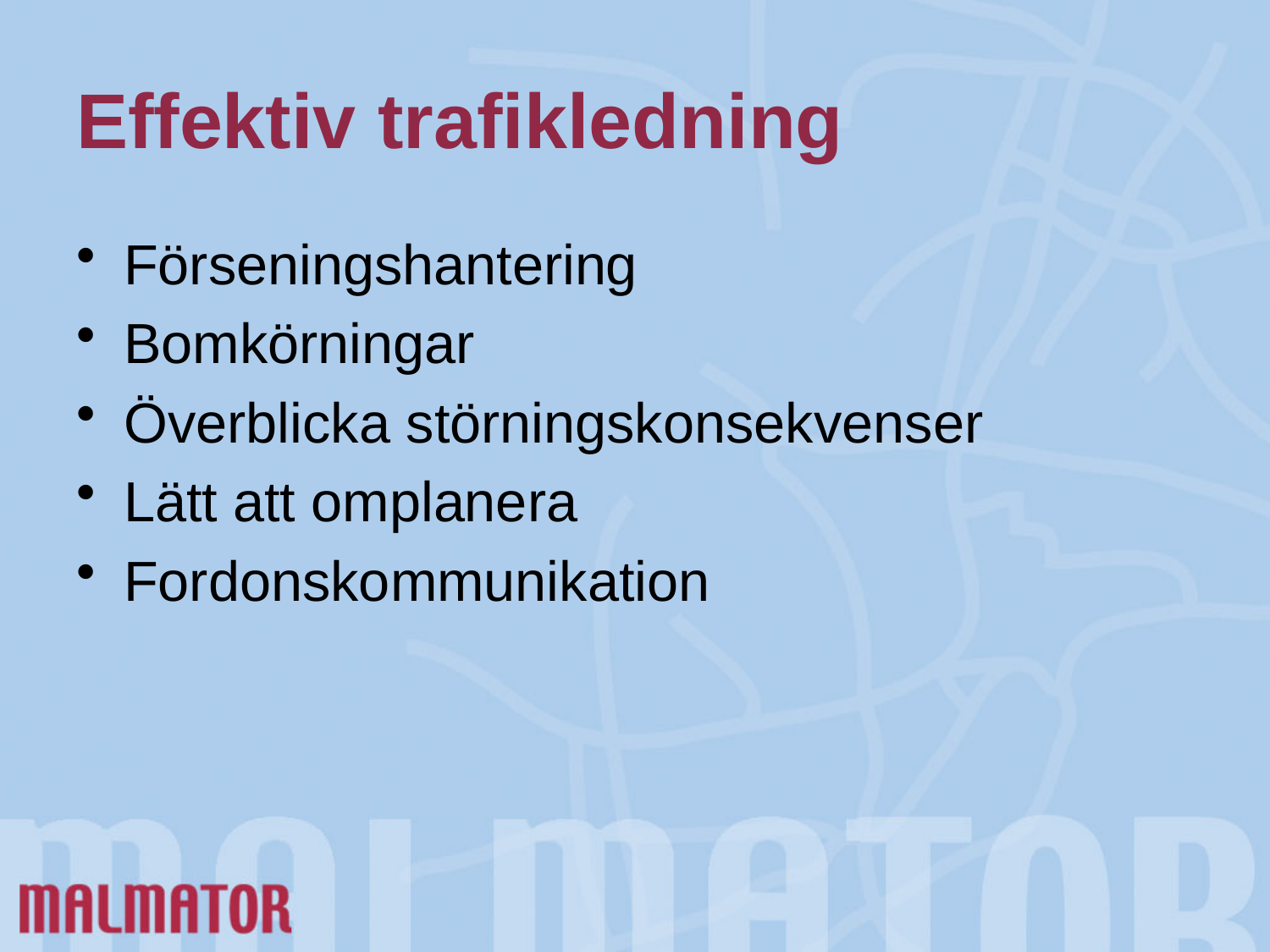

# Effektiv trafikledning
Förseningshantering
Bomkörningar
Överblicka störningskonsekvenser
Lätt att omplanera
Fordonskommunikation